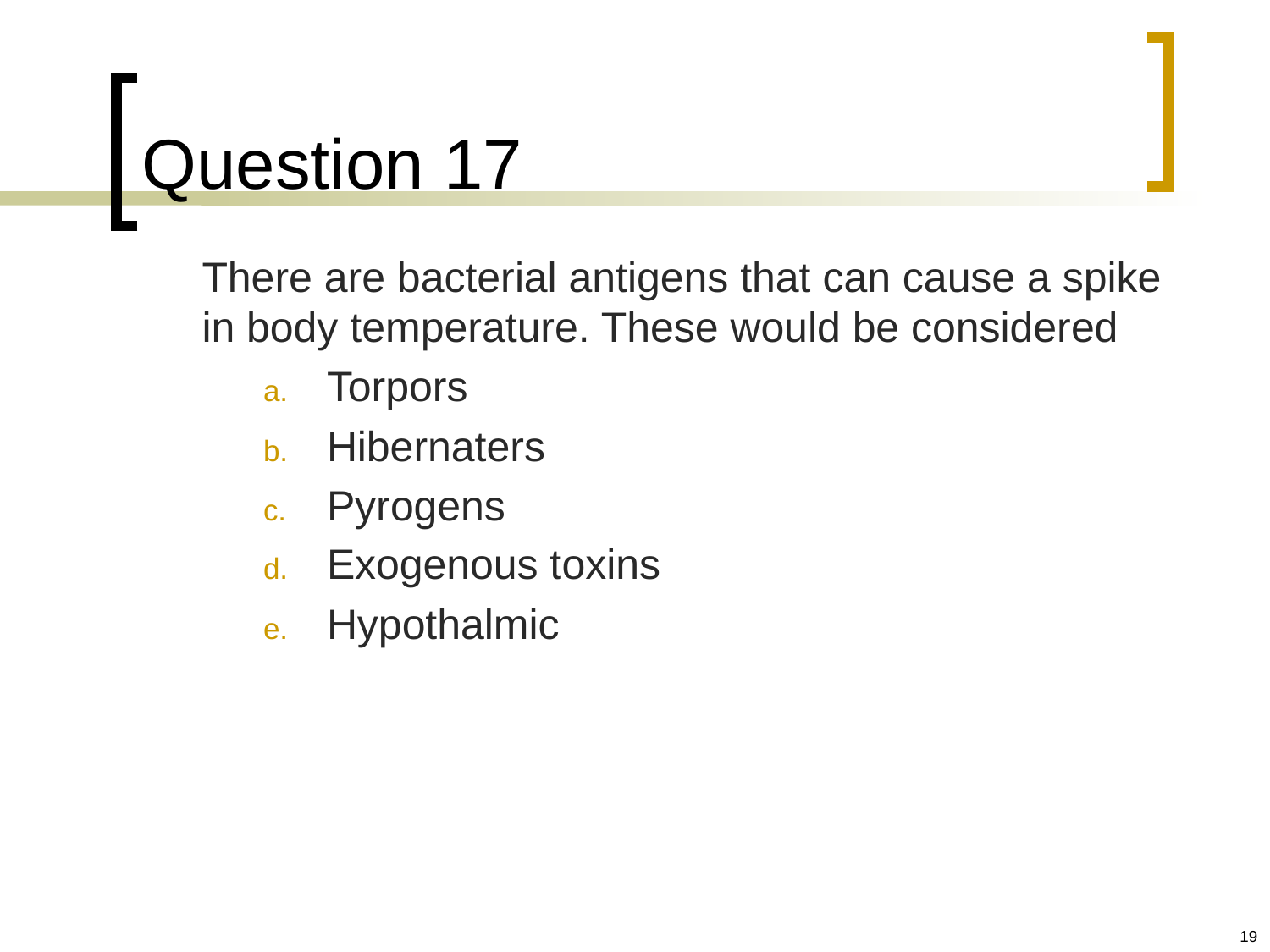

# Question 17
	There are bacterial antigens that can cause a spike in body temperature. These would be considered
Torpors
Hibernaters
Pyrogens
Exogenous toxins
Hypothalmic